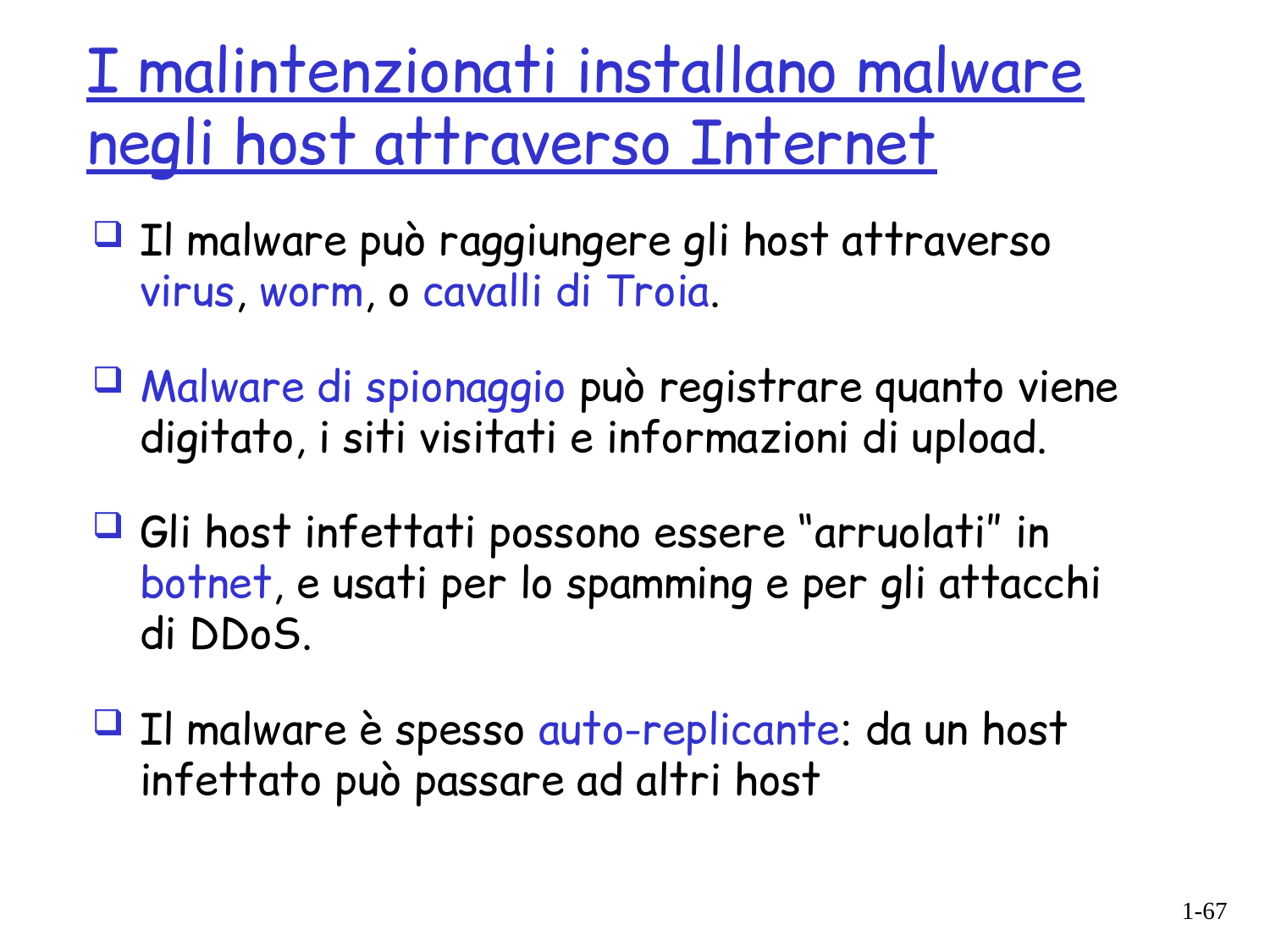

I malintenzionati installano malware negli host attraverso Internet
Il malware può raggiungere gli host attraverso virus, worm, o cavalli di Troia.
Malware di spionaggio può registrare quanto viene digitato, i siti visitati e informazioni di upload.
Gli host infettati possono essere “arruolati” in botnet, e usati per lo spamming e per gli attacchi di DDoS.
Il malware è spesso auto-replicante: da un host infettato può passare ad altri host
1-67